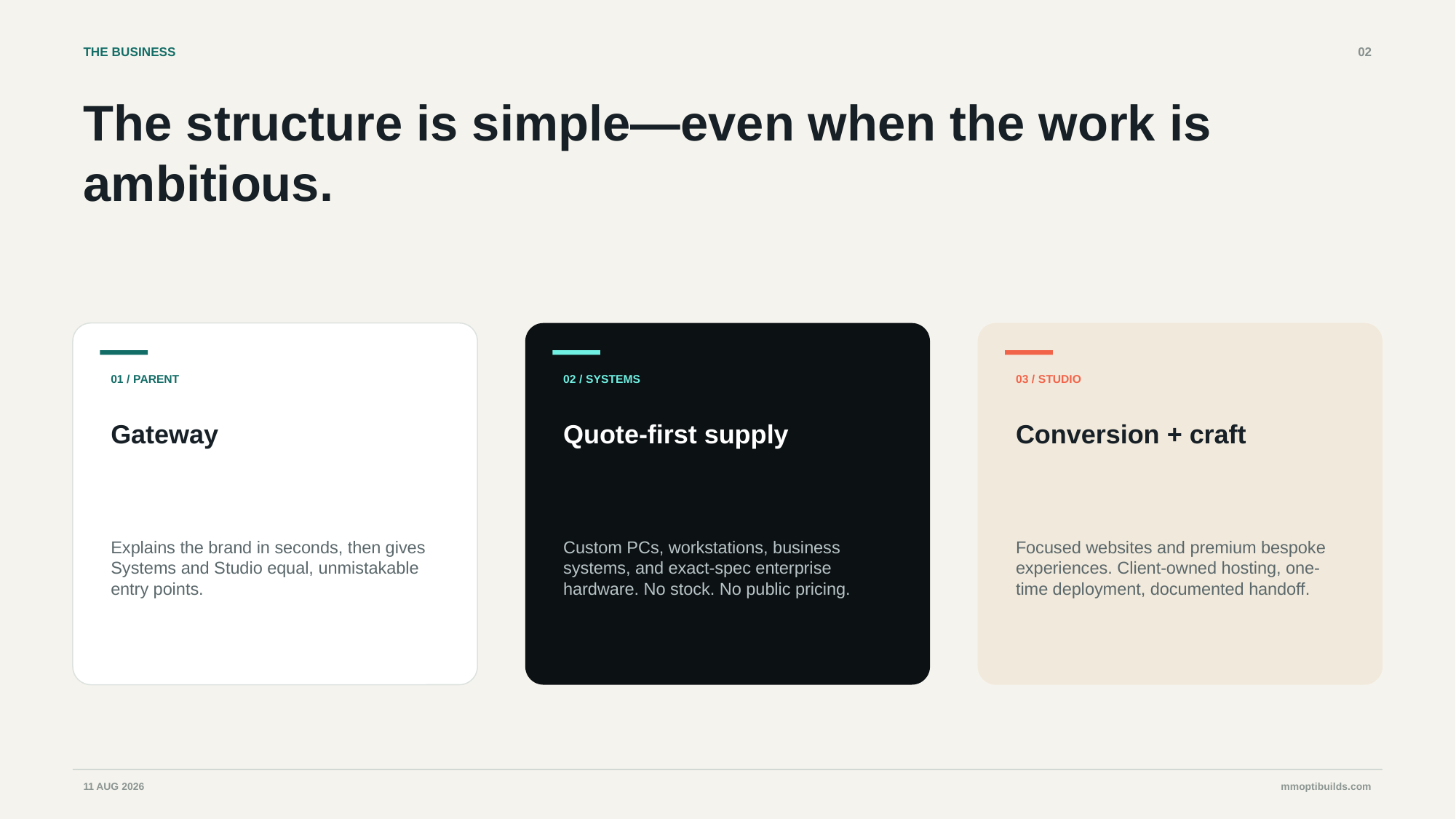

THE BUSINESS
02
The structure is simple—even when the work is ambitious.

01 / PARENT
02 / SYSTEMS
03 / STUDIO
Gateway
Quote-first supply
Conversion + craft
Explains the brand in seconds, then gives Systems and Studio equal, unmistakable entry points.
Custom PCs, workstations, business systems, and exact-spec enterprise hardware. No stock. No public pricing.
Focused websites and premium bespoke experiences. Client-owned hosting, one-time deployment, documented handoff.

11 AUG 2026
mmoptibuilds.com